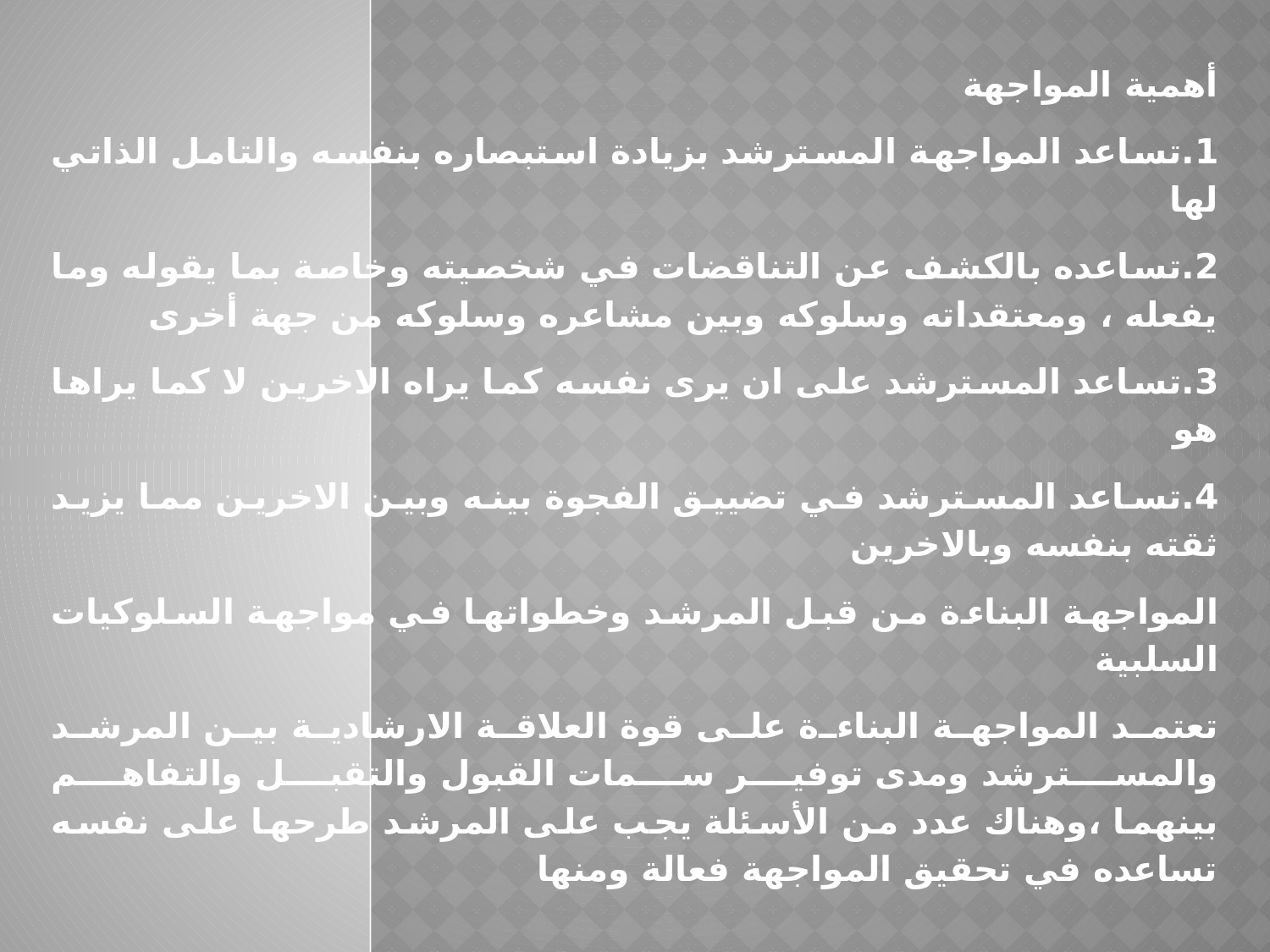

أهمية المواجهة
1.	تساعد المواجهة المسترشد بزيادة استبصاره بنفسه والتامل الذاتي لها
2.	تساعده بالكشف عن التناقضات في شخصيته وخاصة بما يقوله وما يفعله ، ومعتقداته وسلوكه وبين مشاعره وسلوكه من جهة أخرى
3.	تساعد المسترشد على ان يرى نفسه كما يراه الاخرين لا كما يراها هو
4.	تساعد المسترشد في تضييق الفجوة بينه وبين الاخرين مما يزيد ثقته بنفسه وبالاخرين
المواجهة البناءة من قبل المرشد وخطواتها في مواجهة السلوكيات السلبية
تعتمد المواجهة البناءة على قوة العلاقة الارشادية بين المرشد والمسترشد ومدى توفير سمات القبول والتقبل والتفاهم بينهما ،وهناك عدد من الأسئلة يجب على المرشد طرحها على نفسه تساعده في تحقيق المواجهة فعالة ومنها